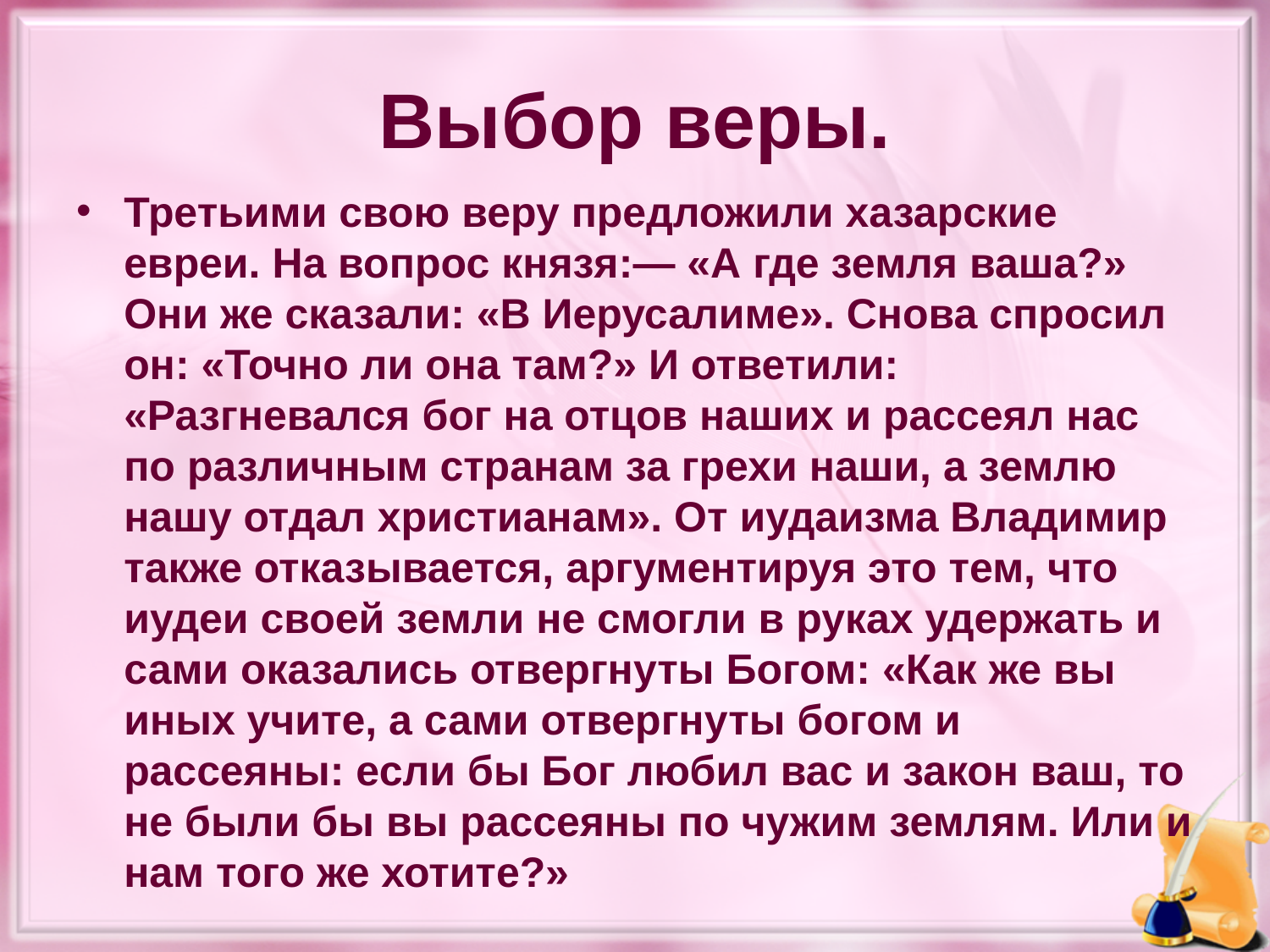

# Выбор веры.
Третьими свою веру предложили хазарские евреи. На вопрос князя:— «А где земля ваша?» Они же сказали: «В Иерусалиме». Снова спросил он: «Точно ли она там?» И ответили: «Разгневался бог на отцов наших и рассеял нас по различным странам за грехи наши, а землю нашу отдал христианам». От иудаизма Владимир также отказывается, аргументируя это тем, что иудеи своей земли не смогли в руках удержать и сами оказались отвергнуты Богом: «Как же вы иных учите, а сами отвергнуты богом и рассеяны: если бы Бог любил вас и закон ваш, то не были бы вы рассеяны по чужим землям. Или и нам того же хотите?»